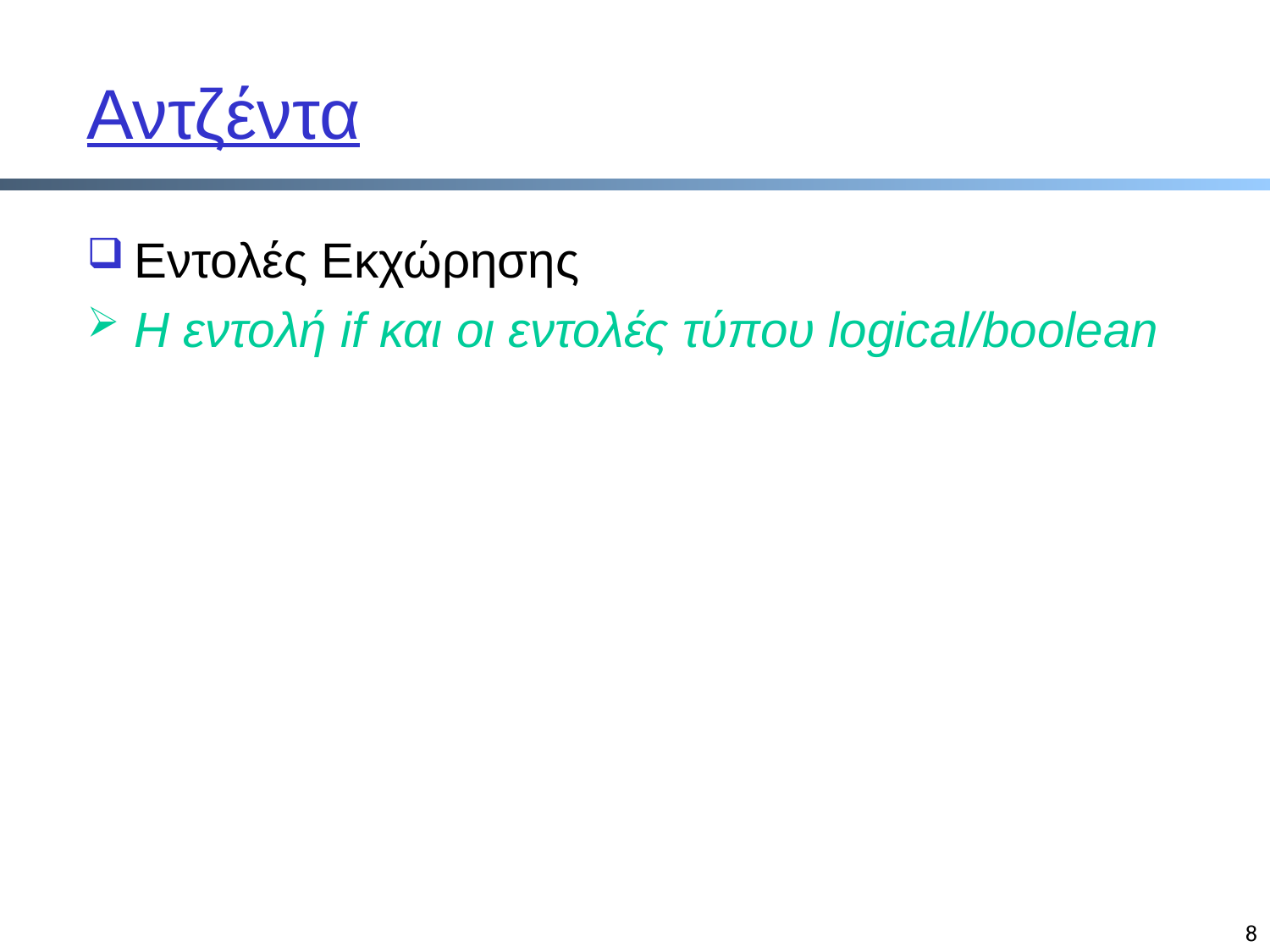

Αντζέντα
Εντολές Εκχώρησης
Η εντολή if και οι εντολές τύπου logical/boolean

8